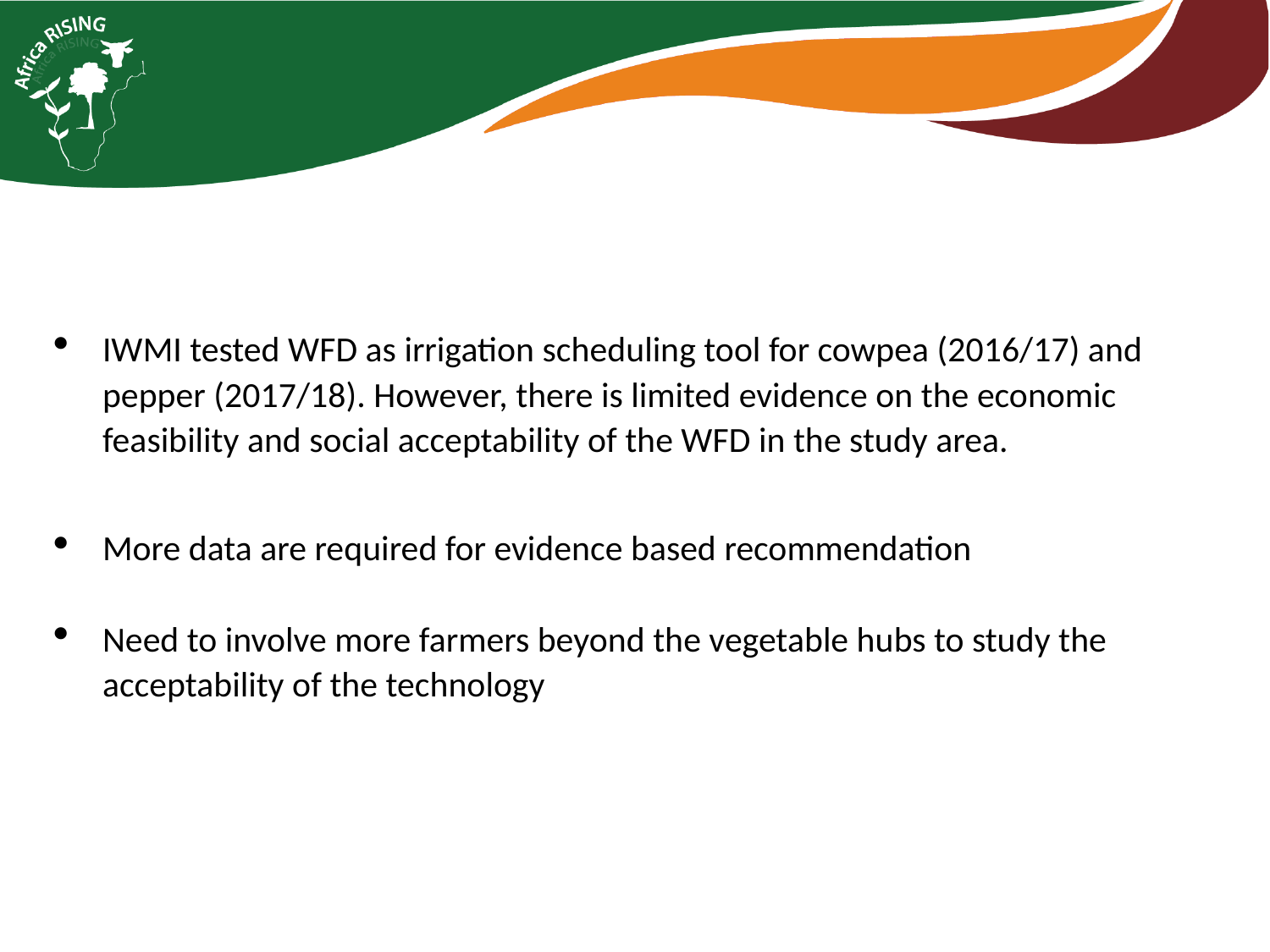

IWMI tested WFD as irrigation scheduling tool for cowpea (2016/17) and pepper (2017/18). However, there is limited evidence on the economic feasibility and social acceptability of the WFD in the study area.

More data are required for evidence based recommendation

Need to involve more farmers beyond the vegetable hubs to study the acceptability of the technology